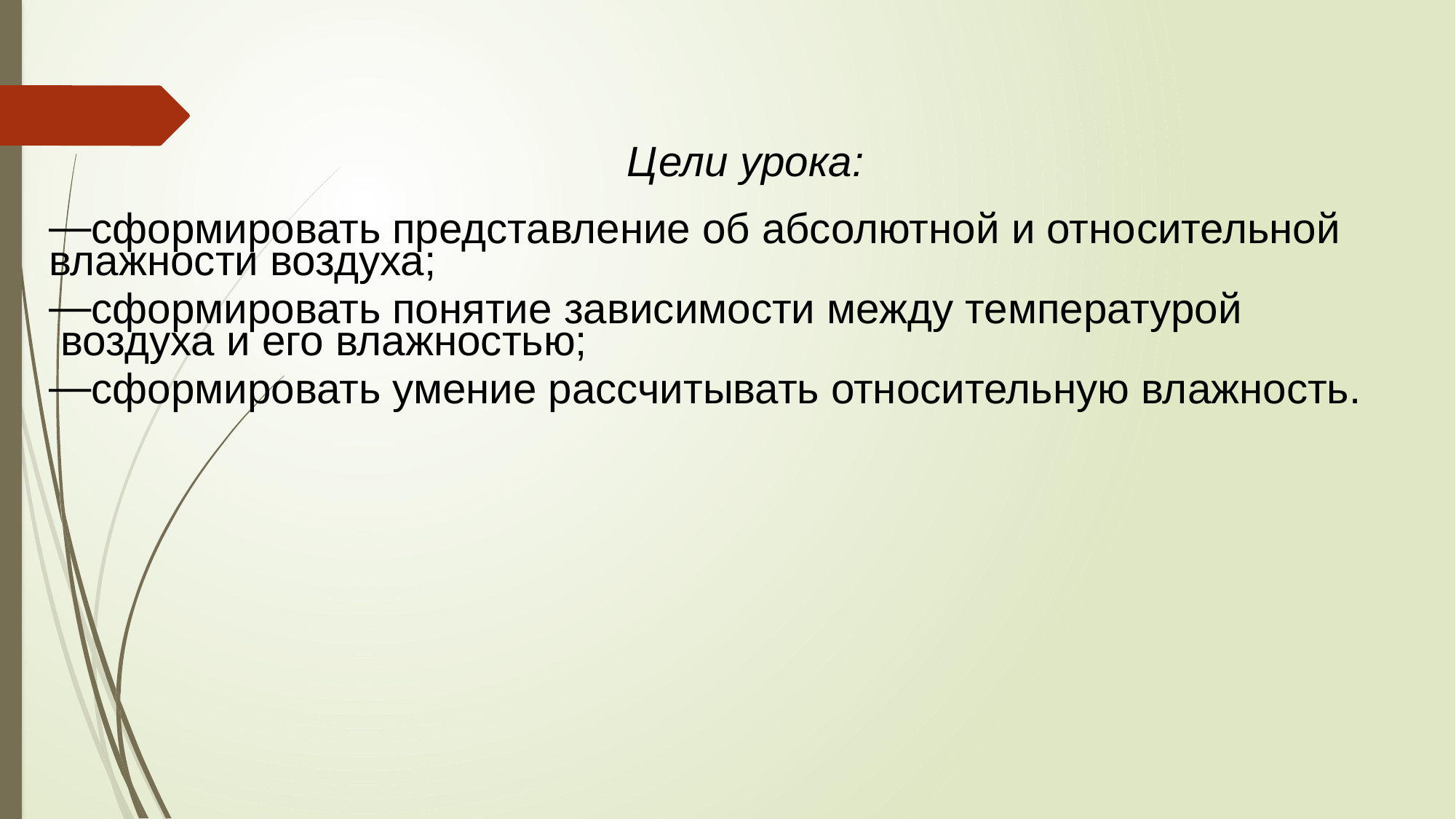

Цели урока:

сформировать представление об абсолютной и отно­сительной

влажности воздуха;

сформировать понятие зависимости между темпера­турой

 воздуха и его влажностью;

сформировать умение рассчитывать относительную влажность.